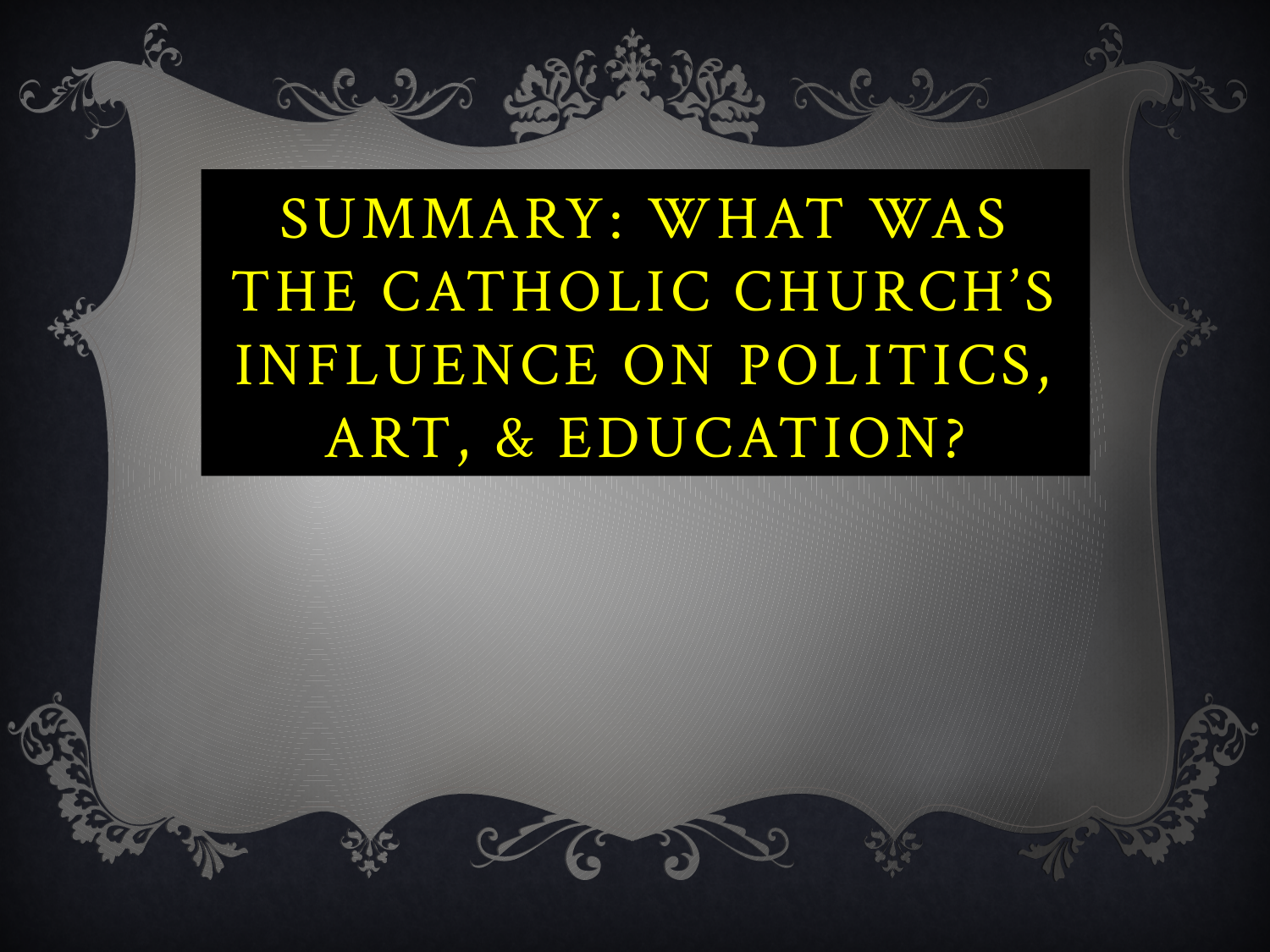

# Summary: What was the Catholic Church’s Influence on Politics, Art, & Education?